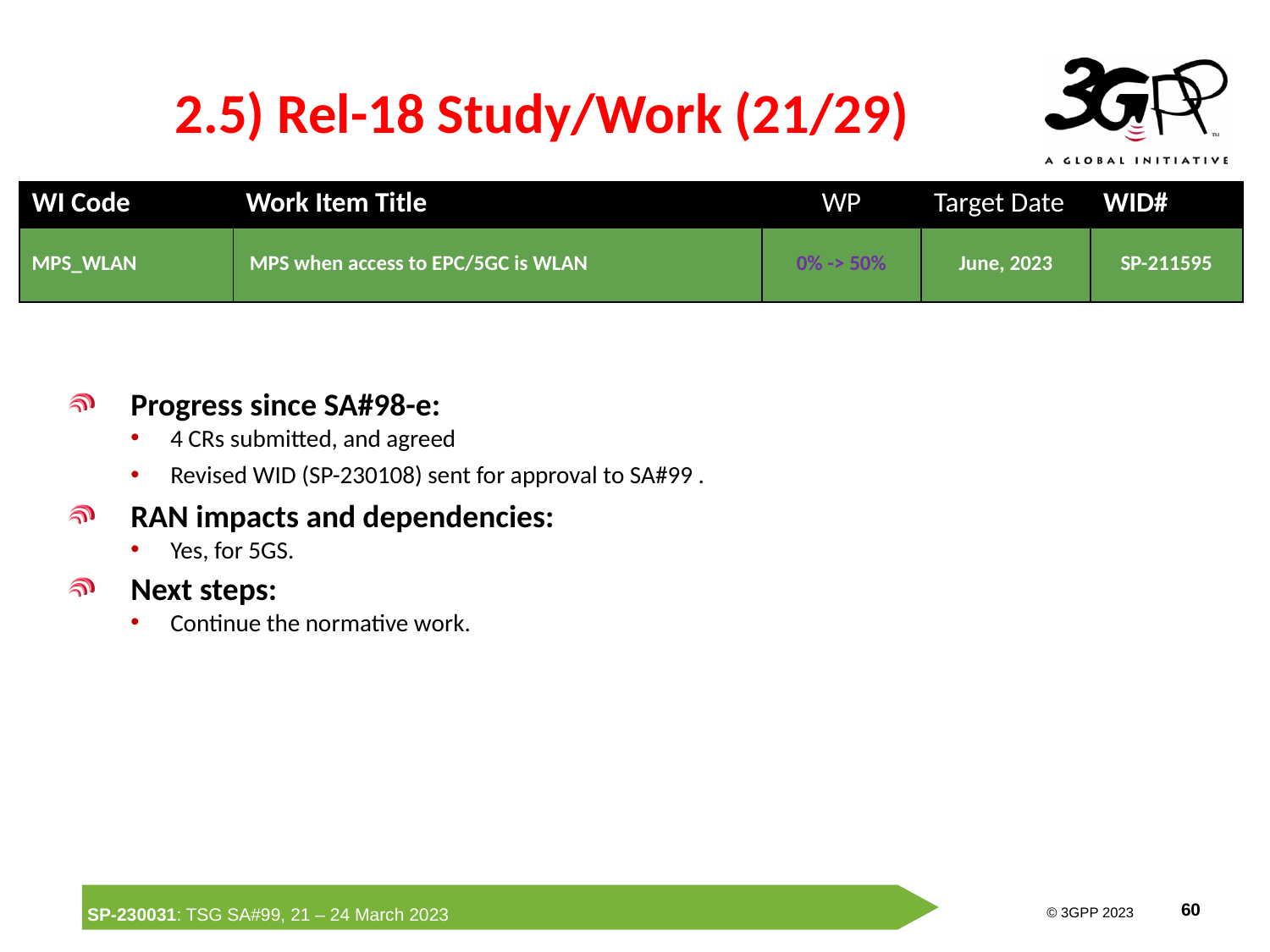

# 2.5) Rel-18 Study/Work (21/29)
| WI Code | Work Item Title | WP | Target Date | WID# |
| --- | --- | --- | --- | --- |
| MPS\_WLAN | MPS when access to EPC/5GC is WLAN | 0% -> 50% | June, 2023 | SP-211595 |
Progress since SA#98-e:
4 CRs submitted, and agreed
Revised WID (SP-230108) sent for approval to SA#99 .
RAN impacts and dependencies:
Yes, for 5GS.
Next steps:
Continue the normative work.